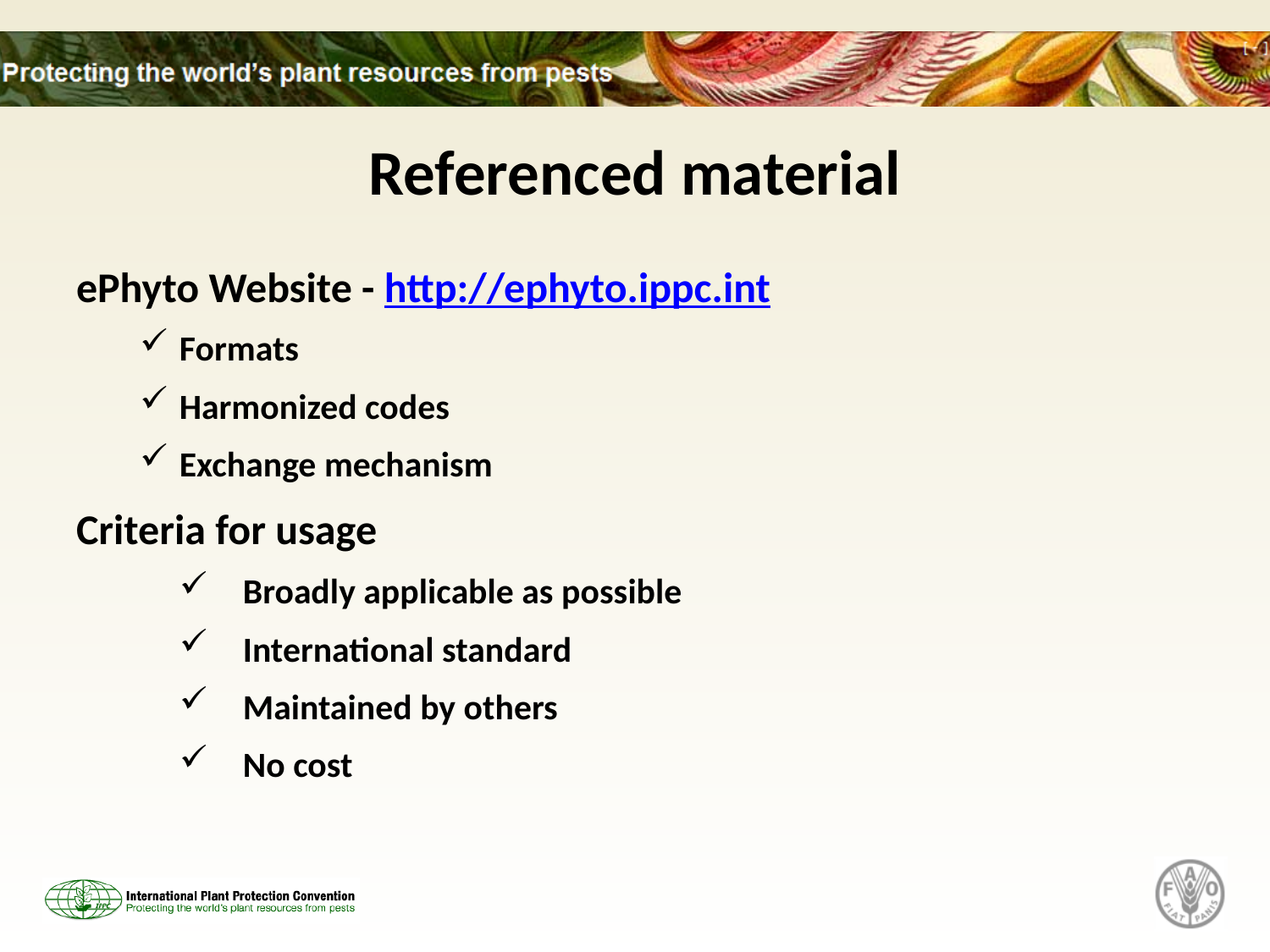

# Referenced material
ePhyto Website - http://ephyto.ippc.int
Formats
Harmonized codes
Exchange mechanism
Criteria for usage
Broadly applicable as possible
International standard
Maintained by others
No cost